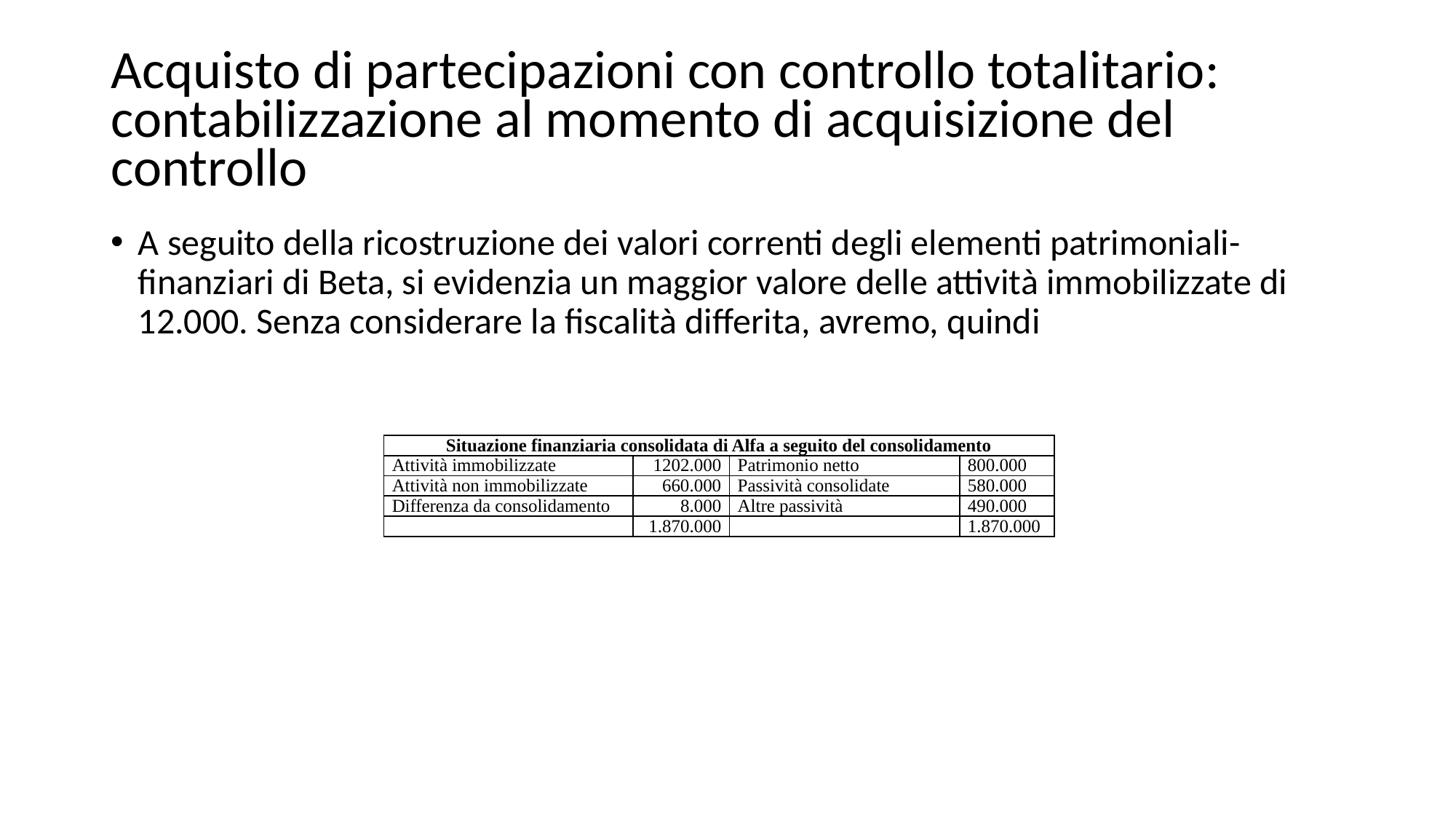

# Acquisto di partecipazioni con controllo totalitario: contabilizzazione al momento di acquisizione del controllo
A seguito della ricostruzione dei valori correnti degli elementi patrimoniali-finanziari di Beta, si evidenzia un maggior valore delle attività immobilizzate di 12.000. Senza considerare la fiscalità differita, avremo, quindi
| Situazione finanziaria consolidata di Alfa a seguito del consolidamento |  |  |  |
| --- | --- | --- | --- |
| Attività immobilizzate | 1202.000 | Patrimonio netto | 800.000 |
| Attività non immobilizzate | 660.000 | Passività consolidate | 580.000 |
| Differenza da consolidamento | 8.000 | Altre passività | 490.000 |
|  | 1.870.000 |  | 1.870.000 |